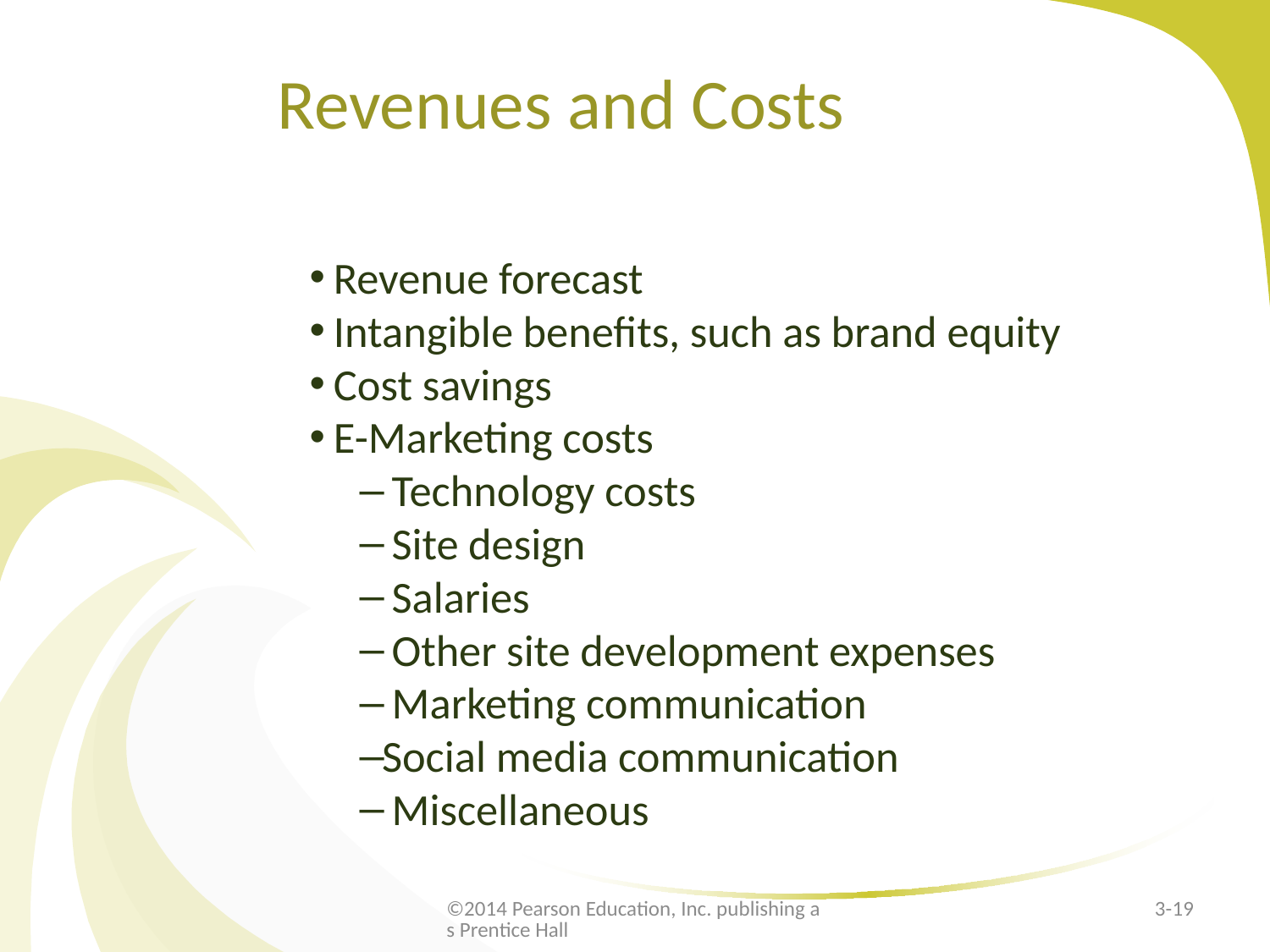

# Revenues and Costs
 Revenue forecast
 Intangible benefits, such as brand equity
 Cost savings
 E-Marketing costs
 Technology costs
 Site design
 Salaries
 Other site development expenses
 Marketing communication
Social media communication
 Miscellaneous
©2014 Pearson Education, Inc. publishing as Prentice Hall
3-19